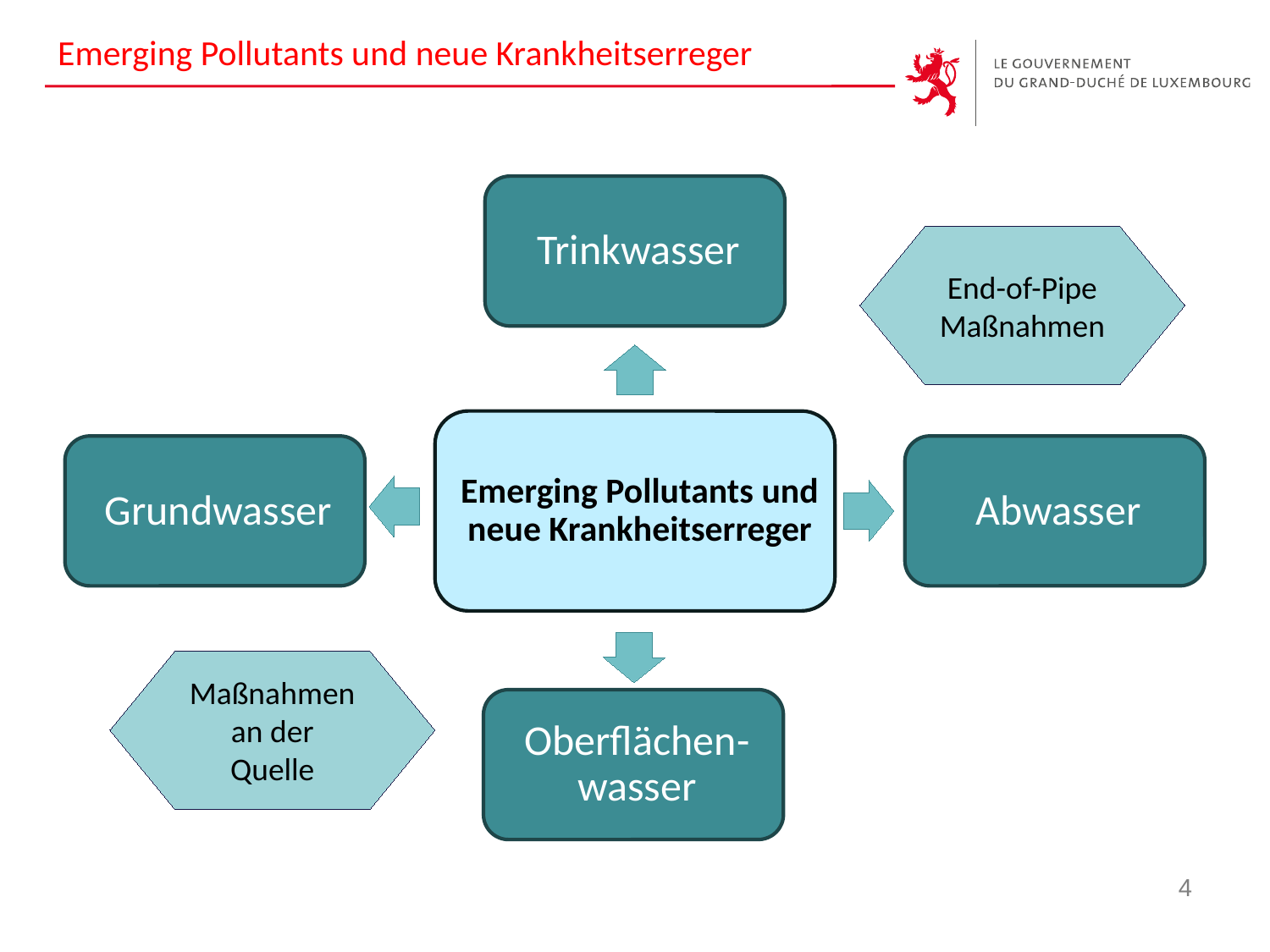

# Emerging Pollutants und neue Krankheitserreger
Emerging Pollutants und neue Krankheitserreger

Trinkwasser

Abwasser

Oberflächen-wasser

Grundwasser
End-of-Pipe Maßnahmen
Maßnahmen an der Quelle
4